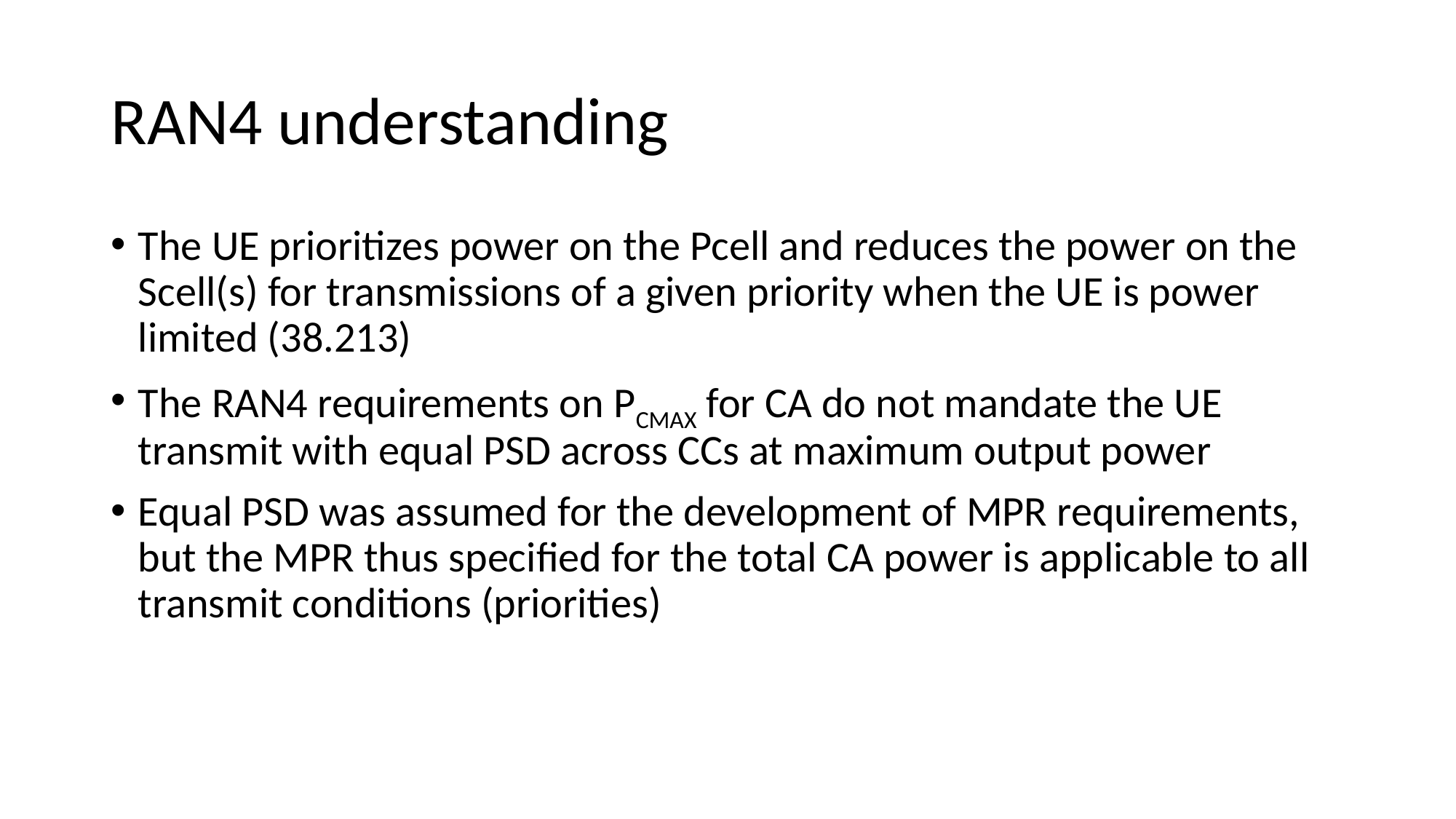

# RAN4 understanding
The UE prioritizes power on the Pcell and reduces the power on the Scell(s) for transmissions of a given priority when the UE is power limited (38.213)
The RAN4 requirements on PCMAX for CA do not mandate the UE transmit with equal PSD across CCs at maximum output power
Equal PSD was assumed for the development of MPR requirements, but the MPR thus specified for the total CA power is applicable to all transmit conditions (priorities)